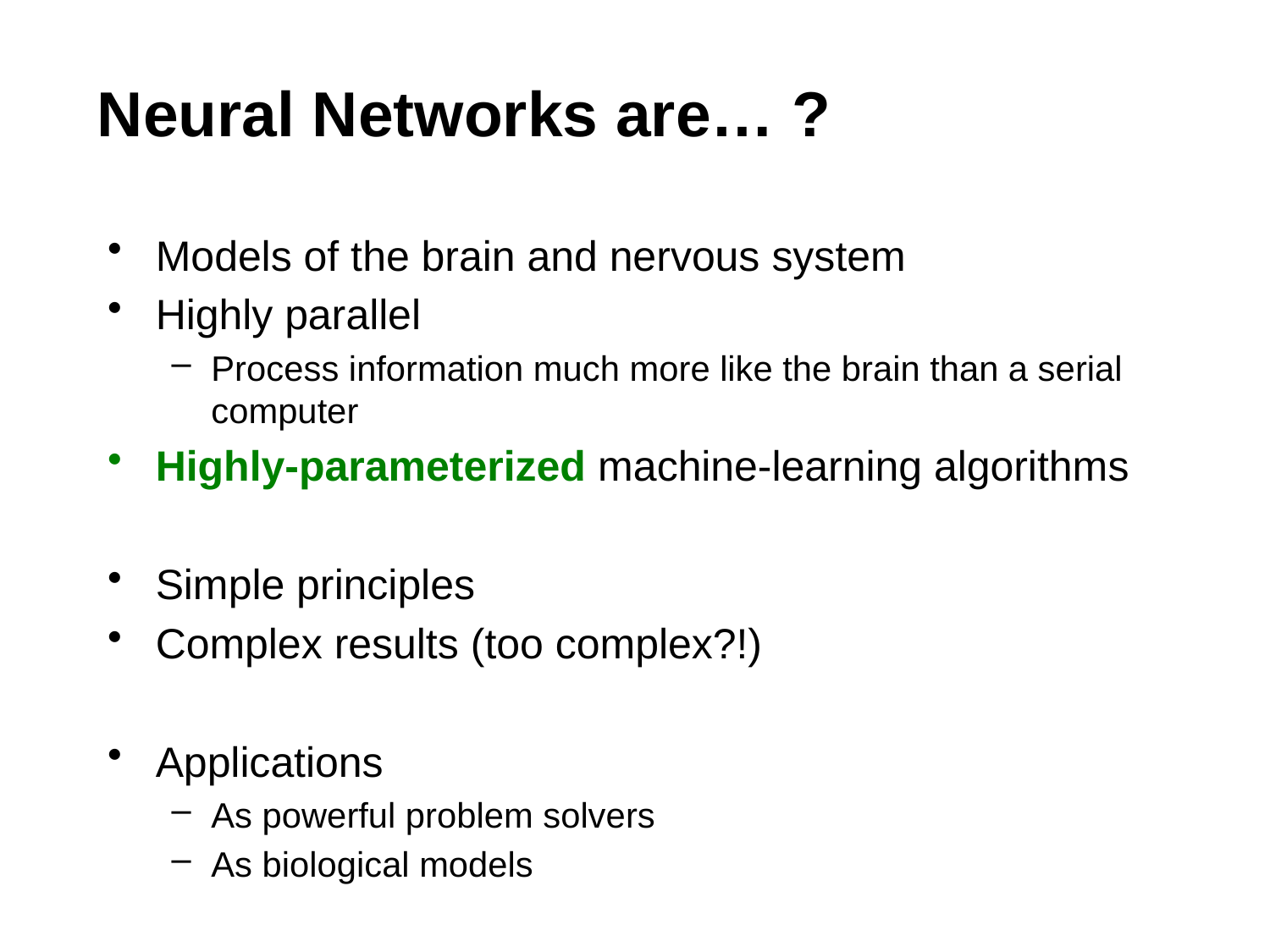

# Neural Networks are… ?
Models of the brain and nervous system
Highly parallel
Process information much more like the brain than a serial computer
Highly-parameterized machine-learning algorithms

Simple principles
Complex results (too complex?!)

Applications
As powerful problem solvers
As biological models